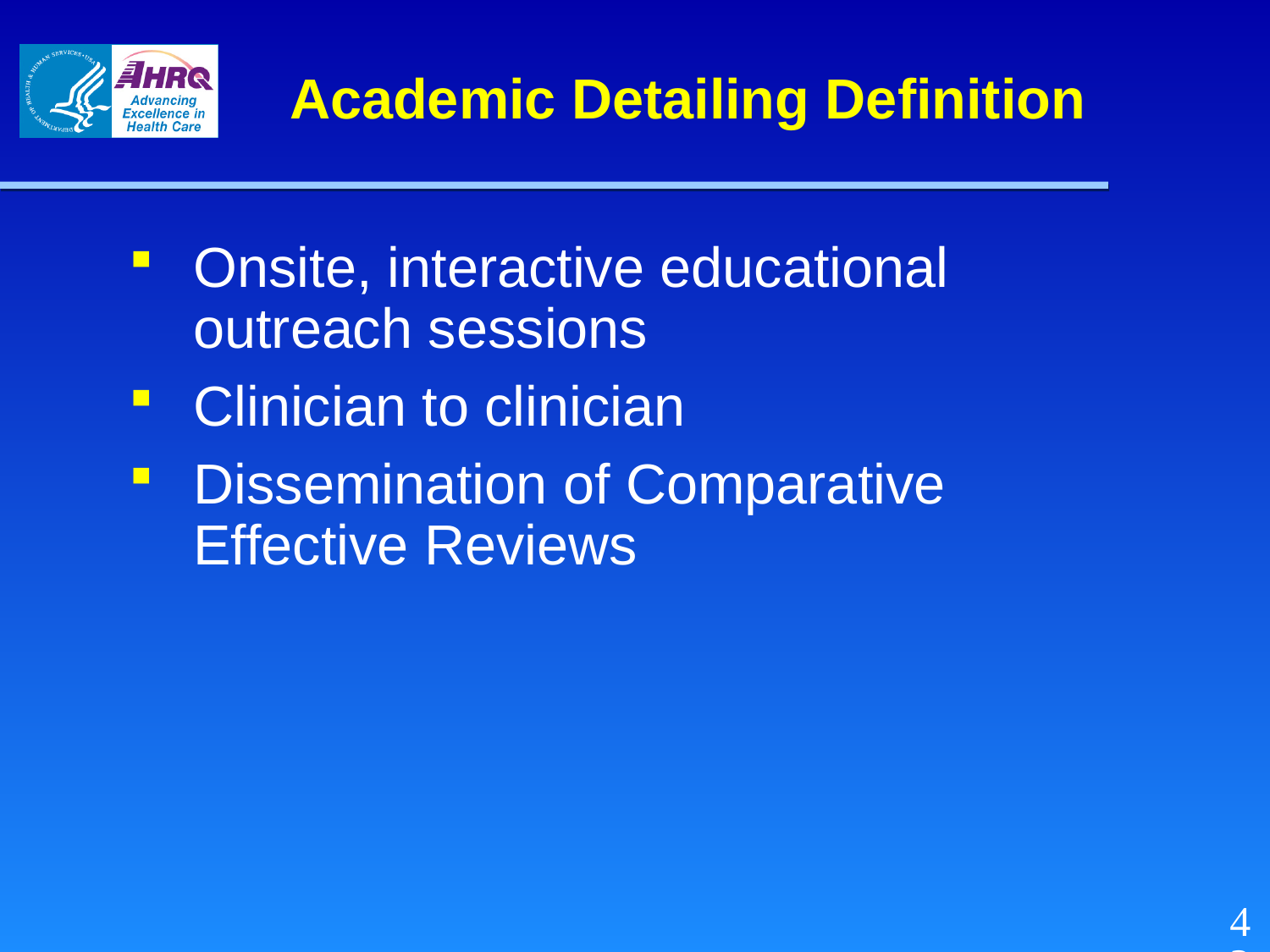

Academic Detailing Definition
Onsite, interactive educational outreach sessions
Clinician to clinician
Dissemination of Comparative Effective Reviews

42